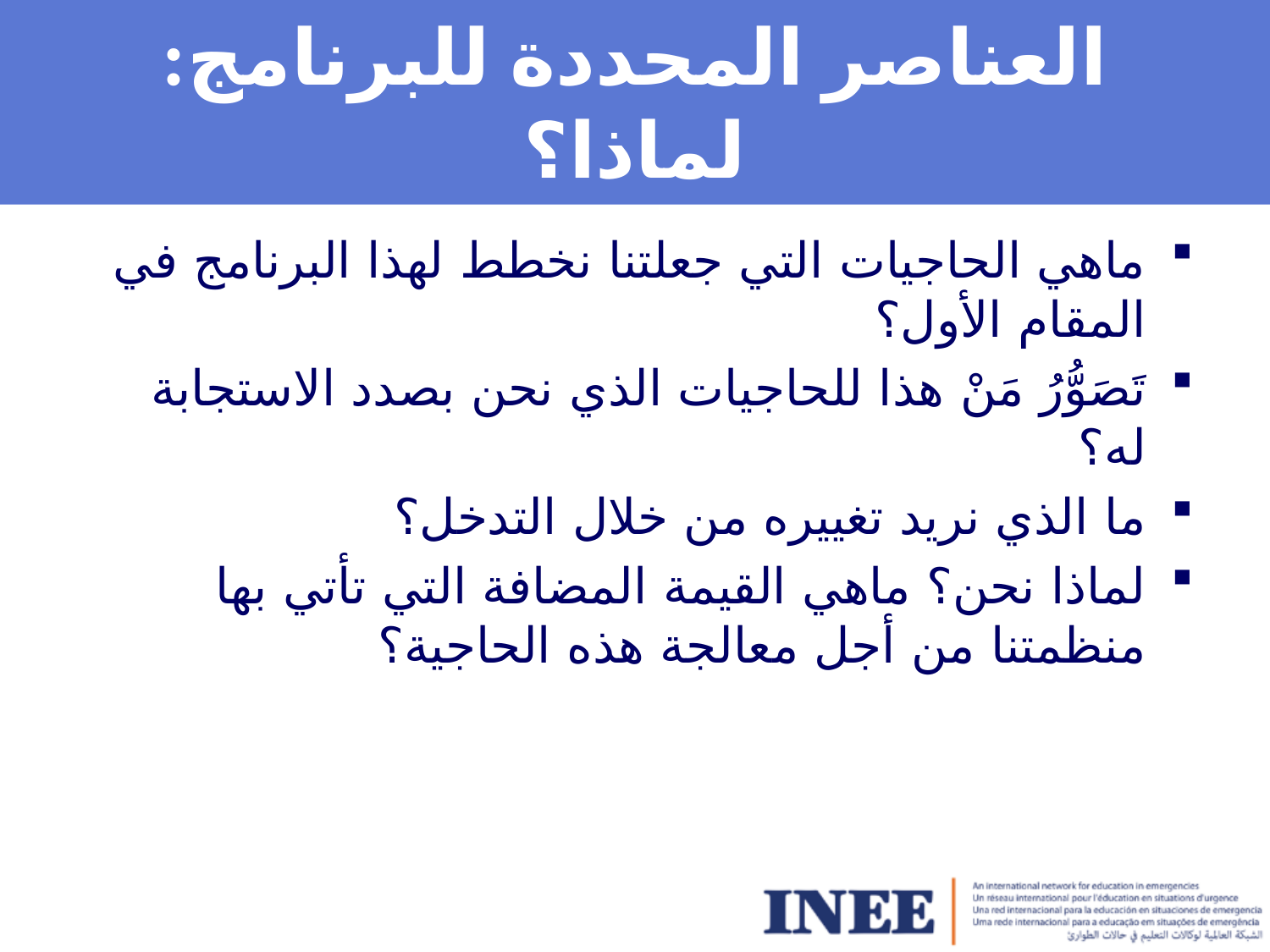

# العناصر المحددة للبرنامج: لماذا؟
ماهي الحاجيات التي جعلتنا نخطط لهذا البرنامج في المقام الأول؟
تَصَوُّرُ مَنْ هذا للحاجيات الذي نحن بصدد الاستجابة له؟
ما الذي نريد تغييره من خلال التدخل؟
لماذا نحن؟ ماهي القيمة المضافة التي تأتي بها منظمتنا من أجل معالجة هذه الحاجية؟